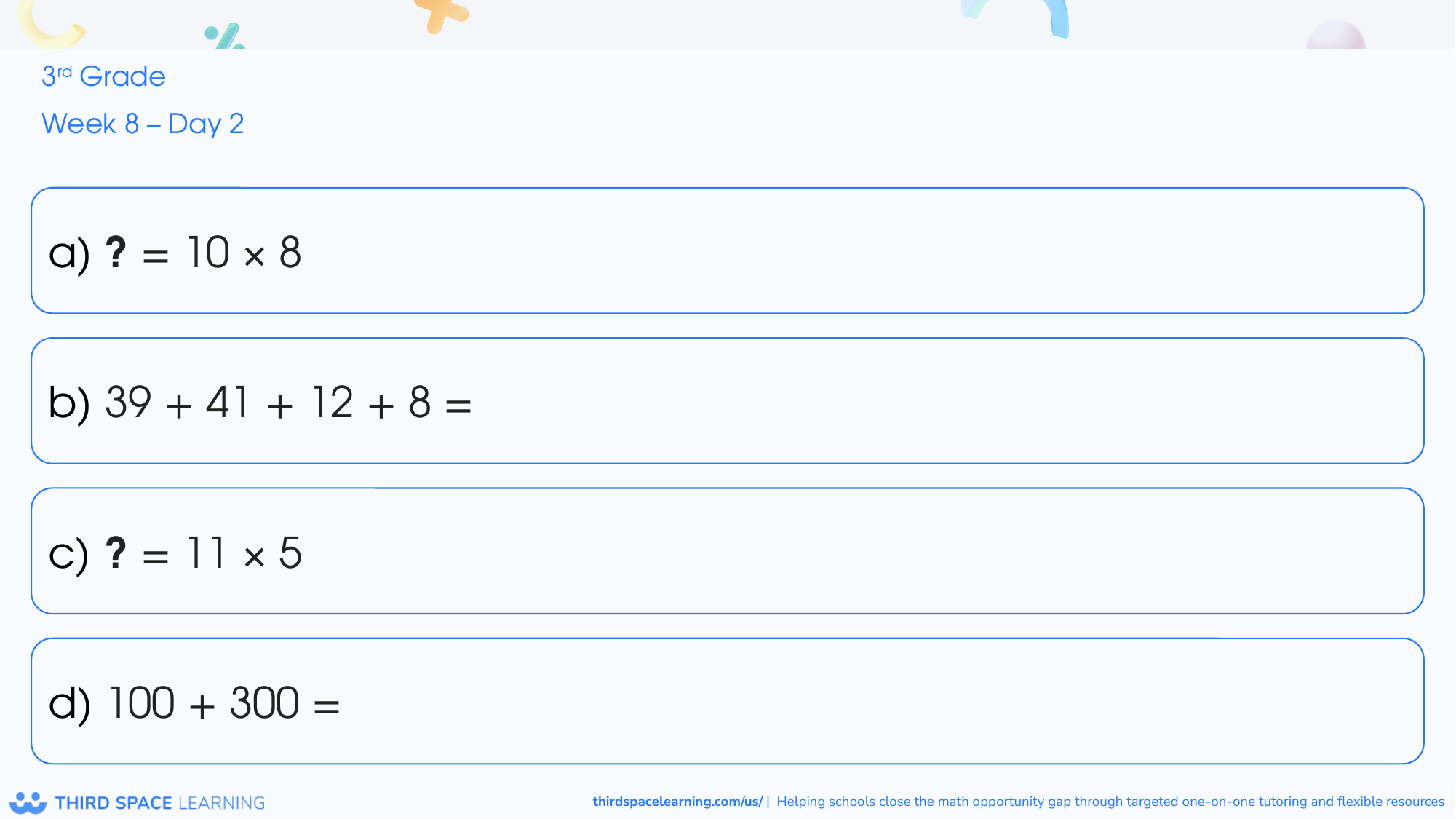

3rd Grade
Week 8 – Day 2
? = 10 × 8
39 + 41 + 12 + 8 =
? = 11 × 5
100 + 300 =